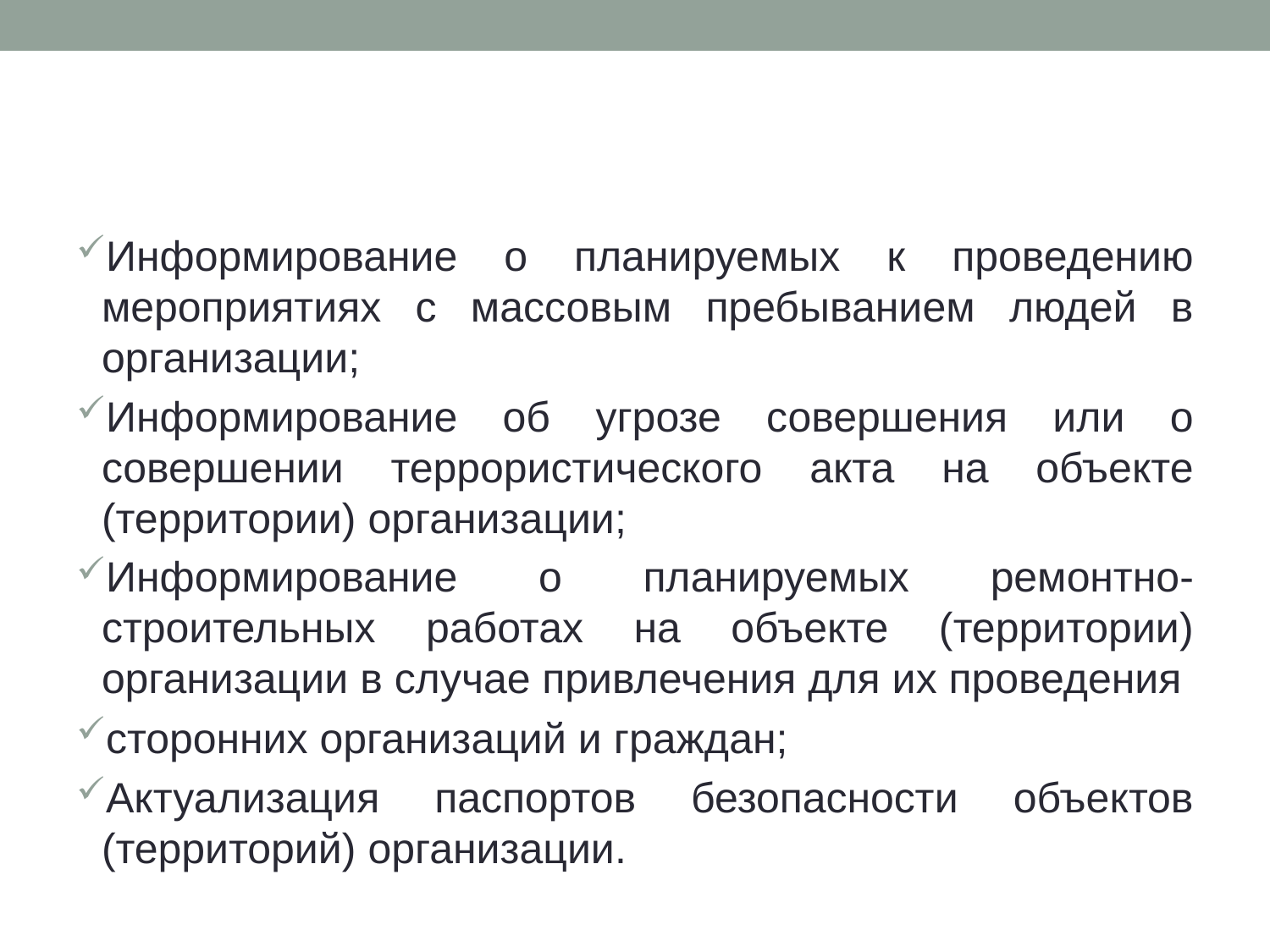

#
Информирование о планируемых к проведению мероприятиях с массовым пребыванием людей в организации;
Информирование об угрозе совершения или о совершении террористического акта на объекте (территории) организации;
Информирование о планируемых ремонтно-строительных работах на объекте (территории) организации в случае привлечения для их проведения
сторонних организаций и граждан;
Актуализация паспортов безопасности объектов (территорий) организации.